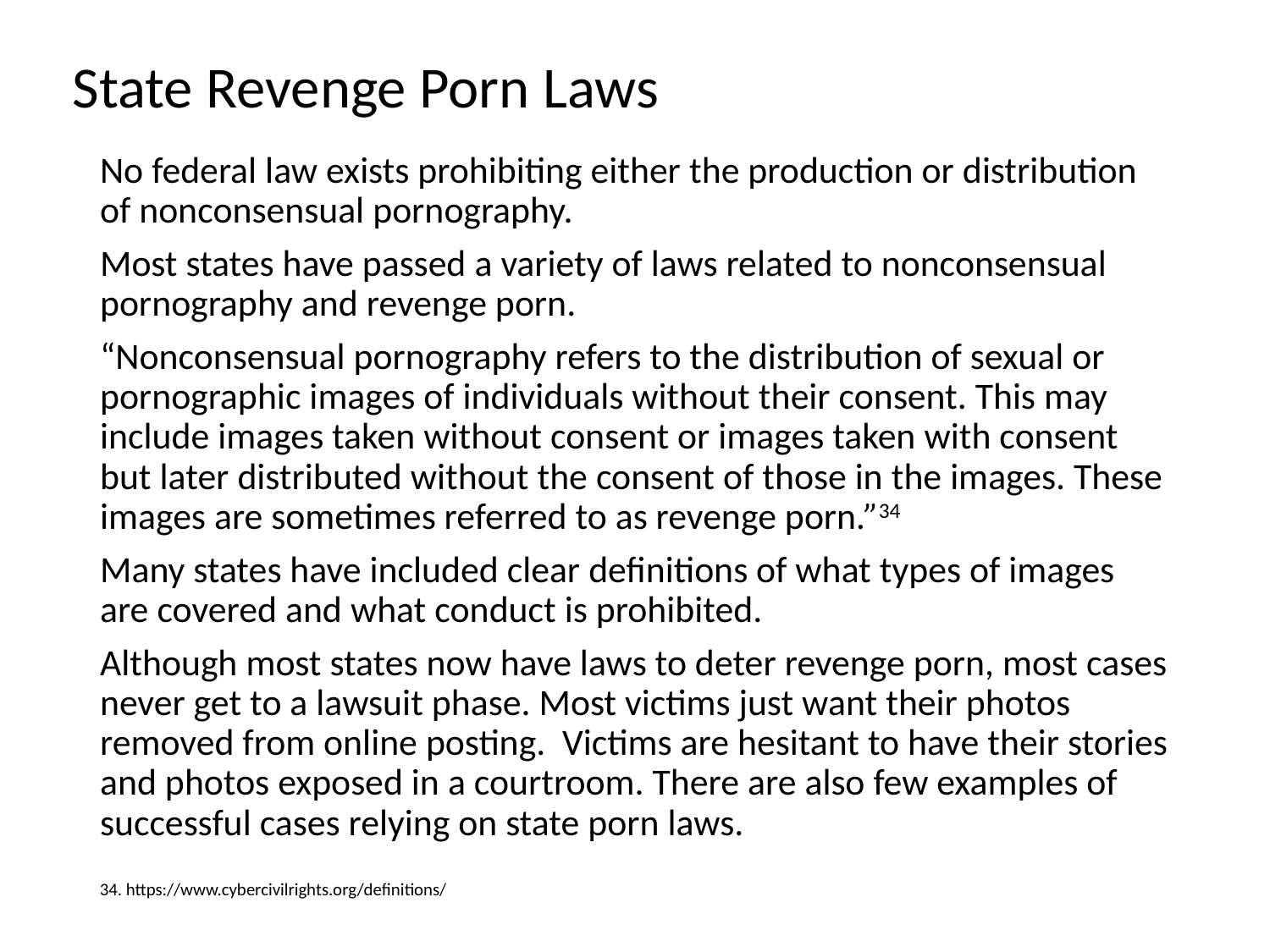

# State Revenge Porn Laws
No federal law exists prohibiting either the production or distribution of nonconsensual pornography.
Most states have passed a variety of laws related to nonconsensual pornography and revenge porn.
“Nonconsensual pornography refers to the distribution of sexual or pornographic images of individuals without their consent. This may include images taken without consent or images taken with consent but later distributed without the consent of those in the images. These images are sometimes referred to as revenge porn.”34
Many states have included clear definitions of what types of images are covered and what conduct is prohibited.
Although most states now have laws to deter revenge porn, most cases never get to a lawsuit phase. Most victims just want their photos removed from online posting.  Victims are hesitant to have their stories and photos exposed in a courtroom. There are also few examples of successful cases relying on state porn laws.
34. https://www.cybercivilrights.org/definitions/